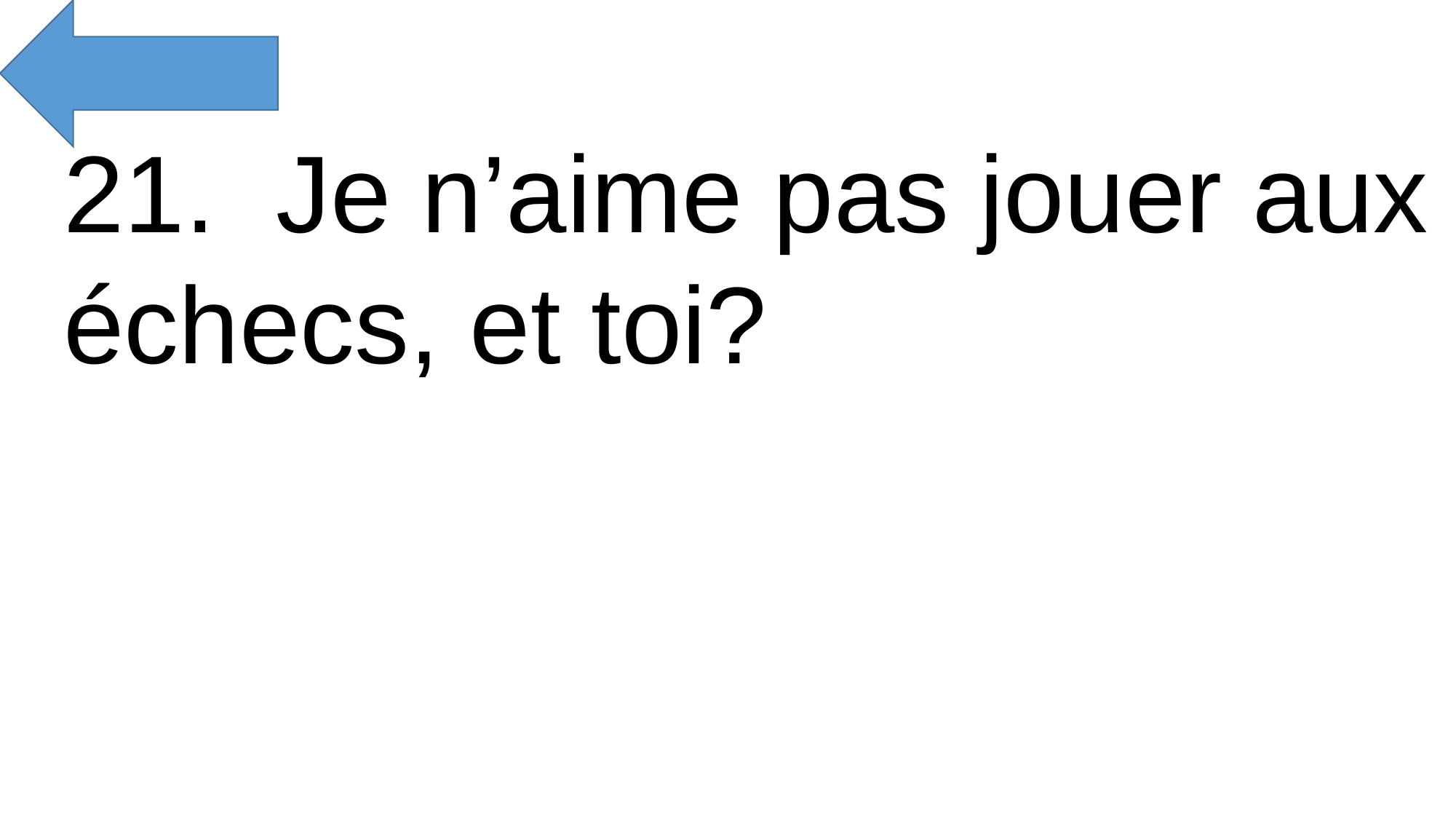

21.  Je n’aime pas jouer aux échecs, et toi?